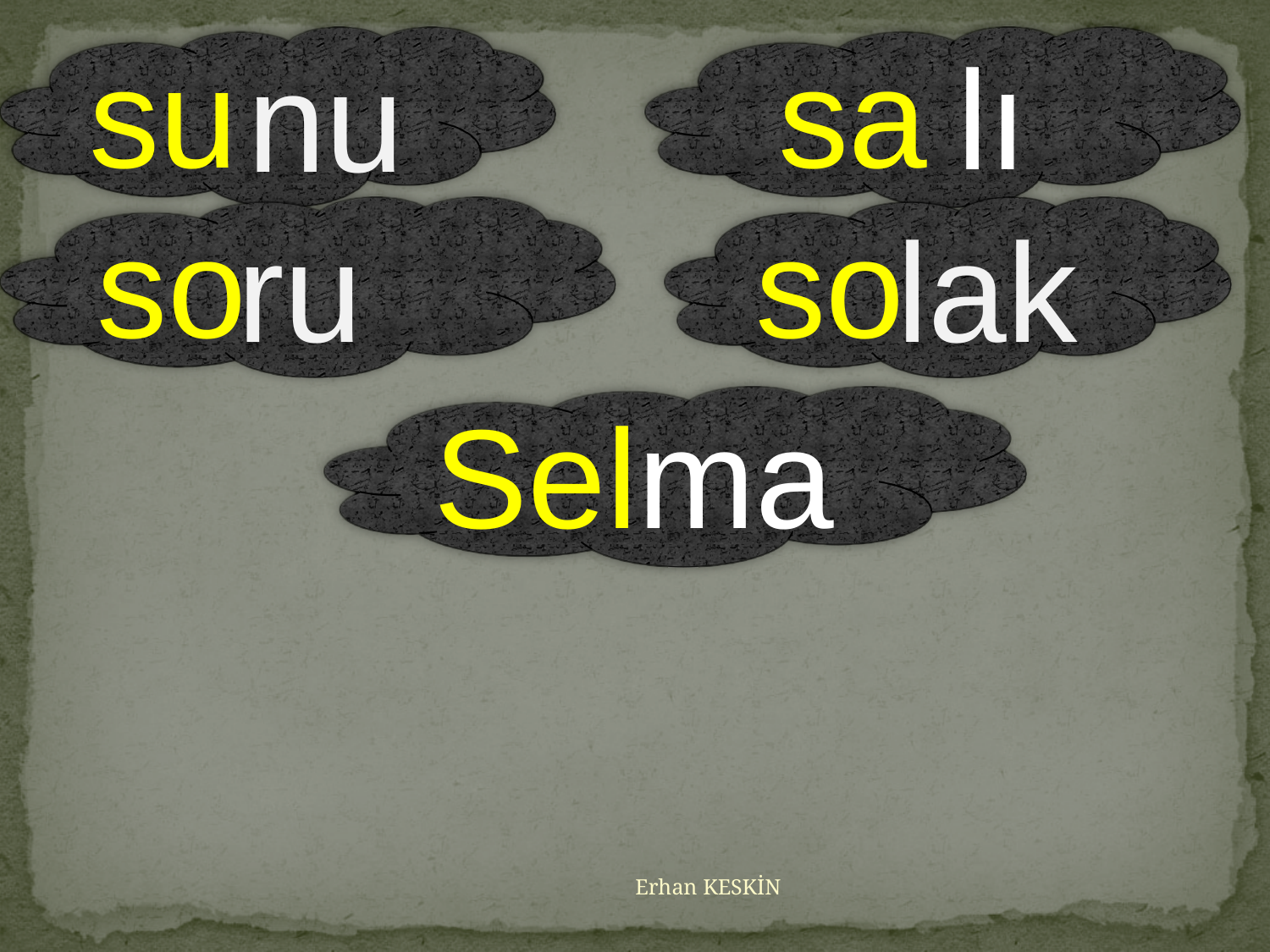

su
 sa
nu
lı
so
so
ru
lak
Selma

Erhan KESKİN